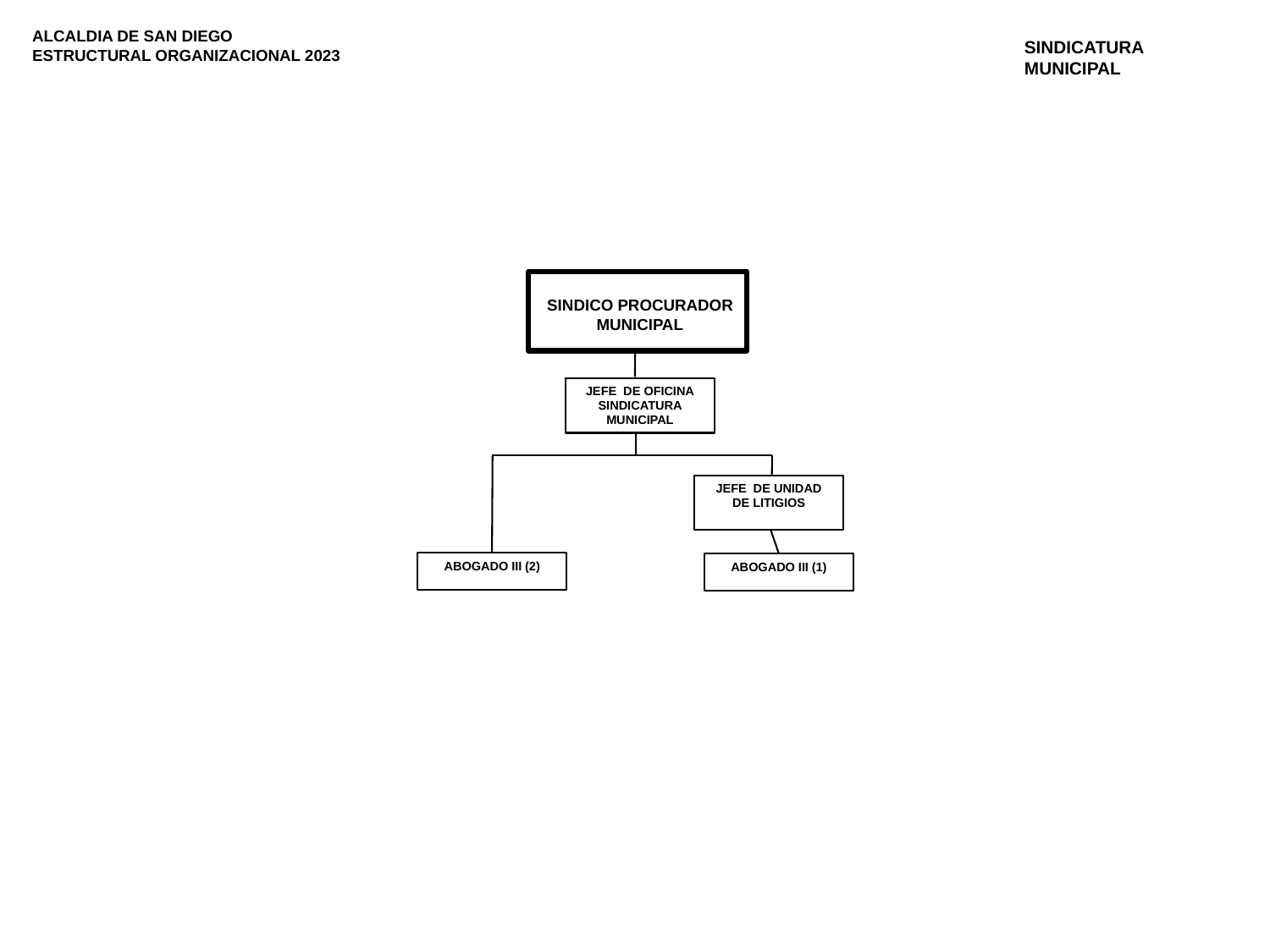

ALCALDIA DE SAN DIEGO
ESTRUCTURAL ORGANIZACIONAL 2023
SINDICATURA MUNICIPAL

SINDICO PROCURADOR MUNICIPAL
JEFE  DE OFICINA SINDICATURA MUNICIPAL
JEFE  DE UNIDAD DE LITIGIOS
ABOGADO III (2)
ABOGADO III (1)